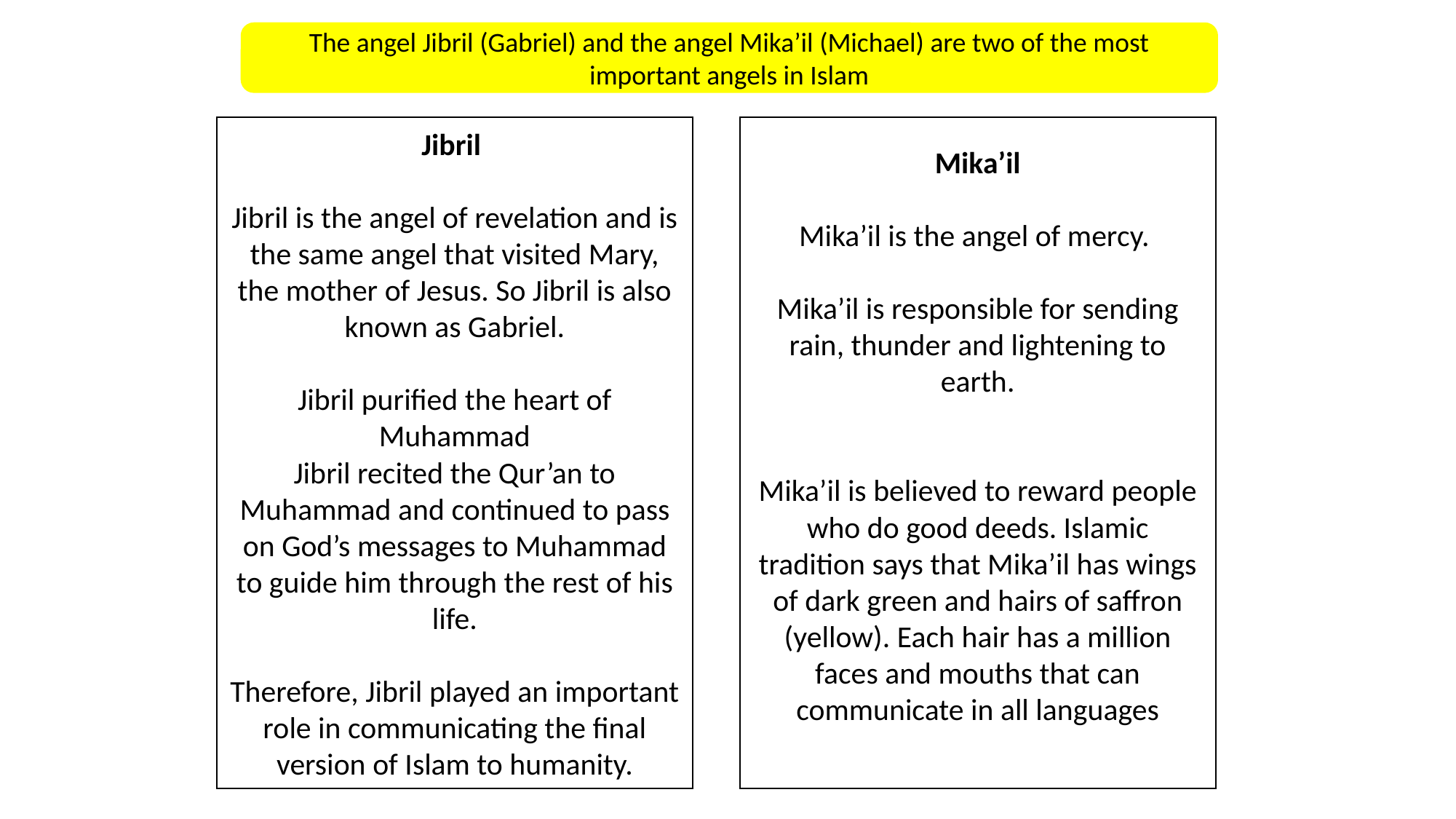

The angel Jibril (Gabriel) and the angel Mika’il (Michael) are two of the most important angels in Islam
Mika’il

Mika’il is the angel of mercy.

Mika’il is responsible for sending rain, thunder and lightening to earth.

Mika’il is believed to reward people who do good deeds. Islamic tradition says that Mika’il has wings of dark green and hairs of saffron (yellow). Each hair has a million faces and mouths that can communicate in all languages

Jibril

Jibril is the angel of revelation and is the same angel that visited Mary, the mother of Jesus. So Jibril is also known as Gabriel.

Jibril purified the heart of Muhammad
Jibril recited the Qur’an to Muhammad and continued to pass on God’s messages to Muhammad to guide him through the rest of his life.

Therefore, Jibril played an important role in communicating the final version of Islam to humanity.